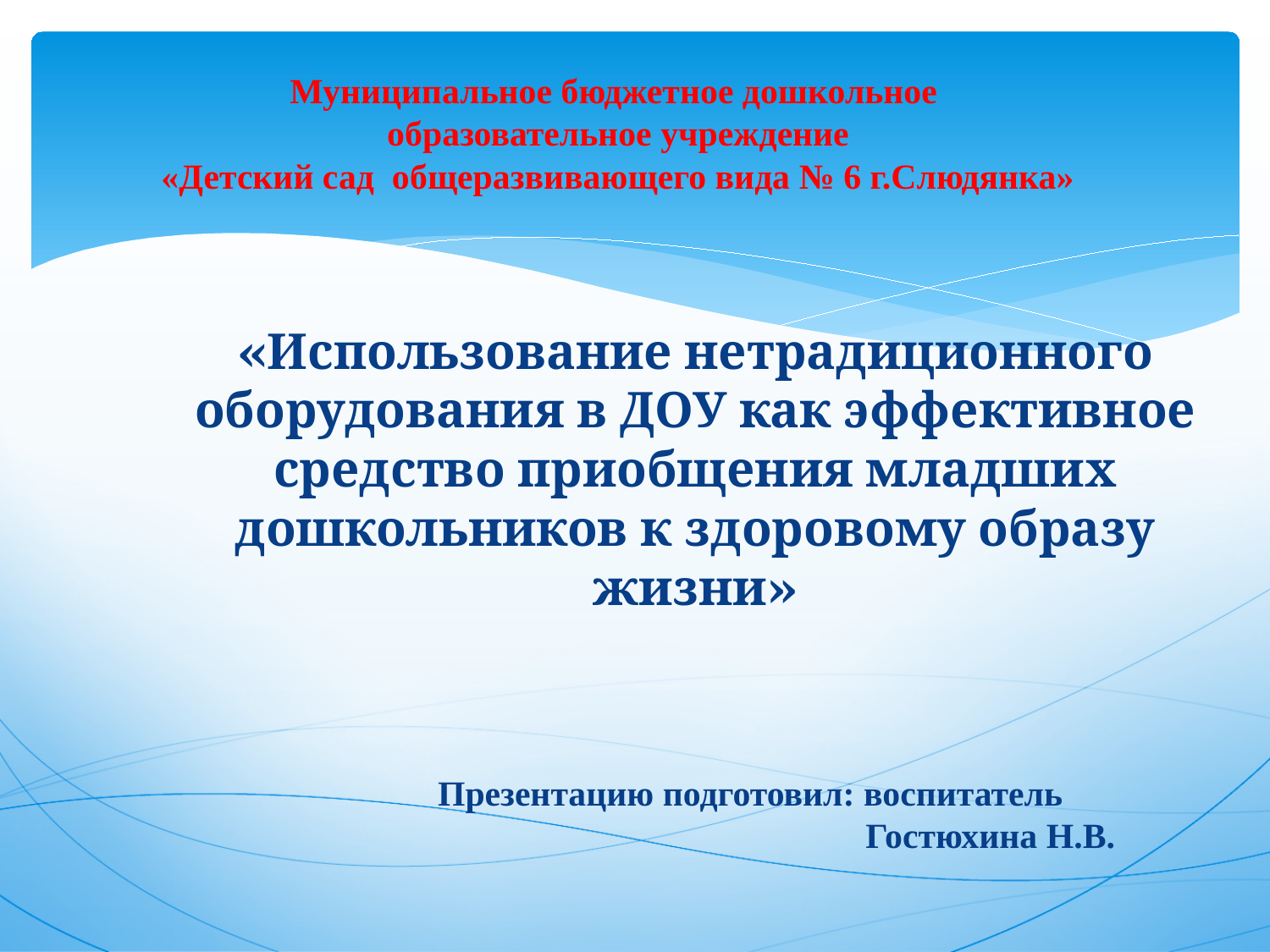

# Муниципальное бюджетное дошкольное образовательное учреждение «Детский сад  общеразвивающего вида № 6 г.Слюдянка»
«Использование нетрадиционного оборудования в ДОУ как эффективное средство приобщения младших дошкольников к здоровому образу жизни»

Презентацию подготовил: воспитатель
                                                      Гостюхина Н.В.